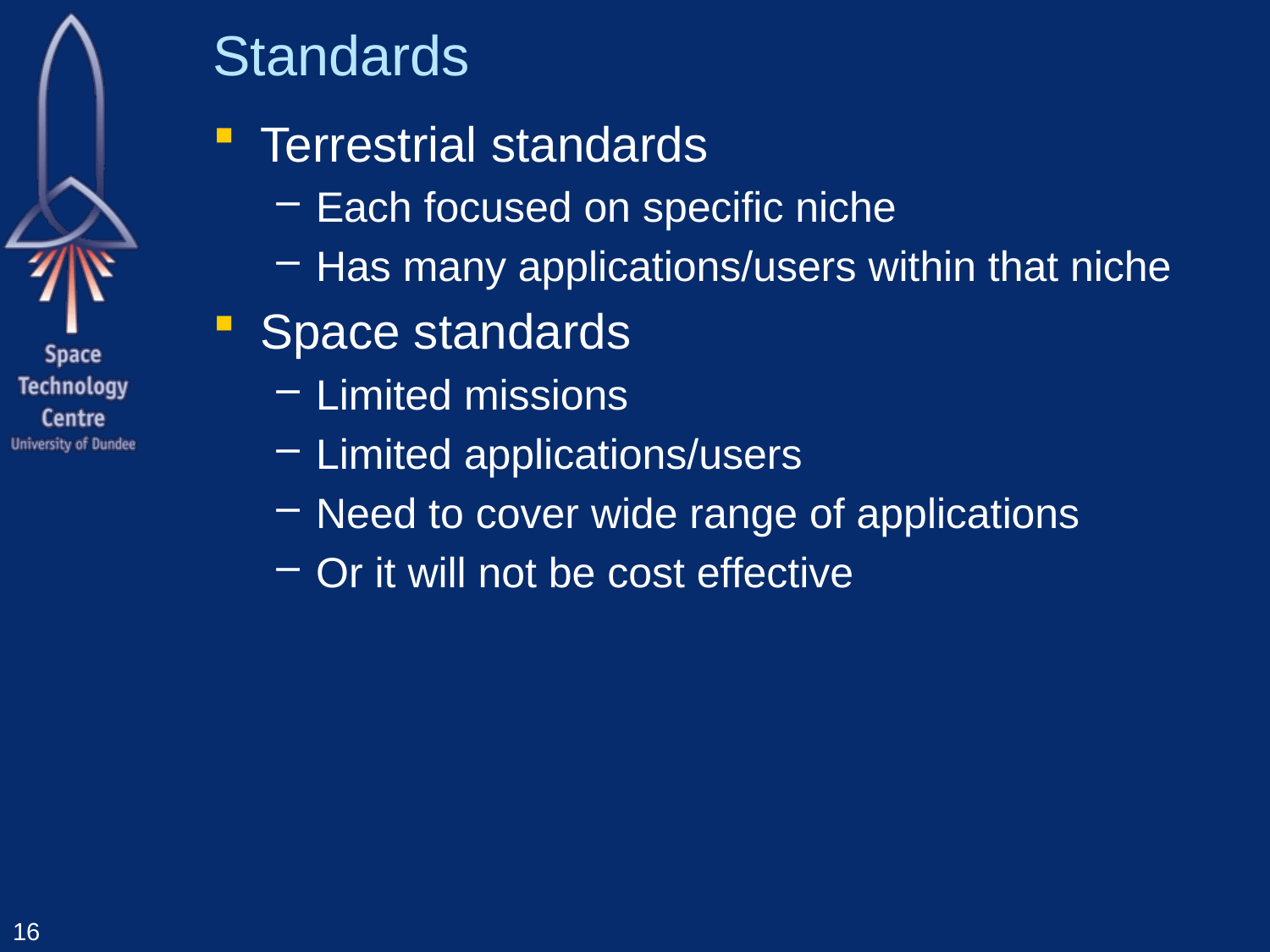

# Standards
Terrestrial standards
Each focused on specific niche
Has many applications/users within that niche
Space standards
Limited missions
Limited applications/users
Need to cover wide range of applications
Or it will not be cost effective
16